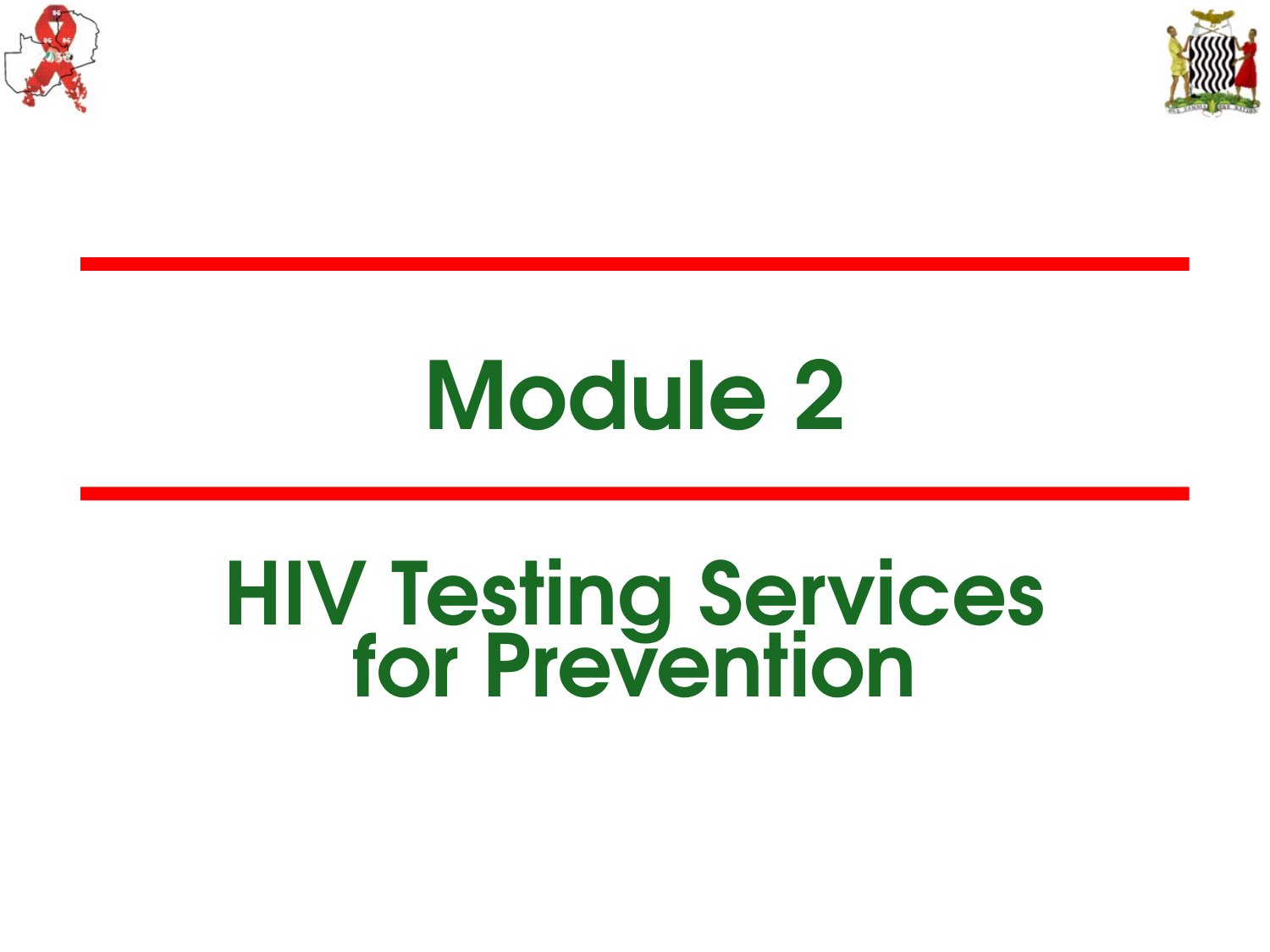

# Module 2
HIV Testing Services for Prevention